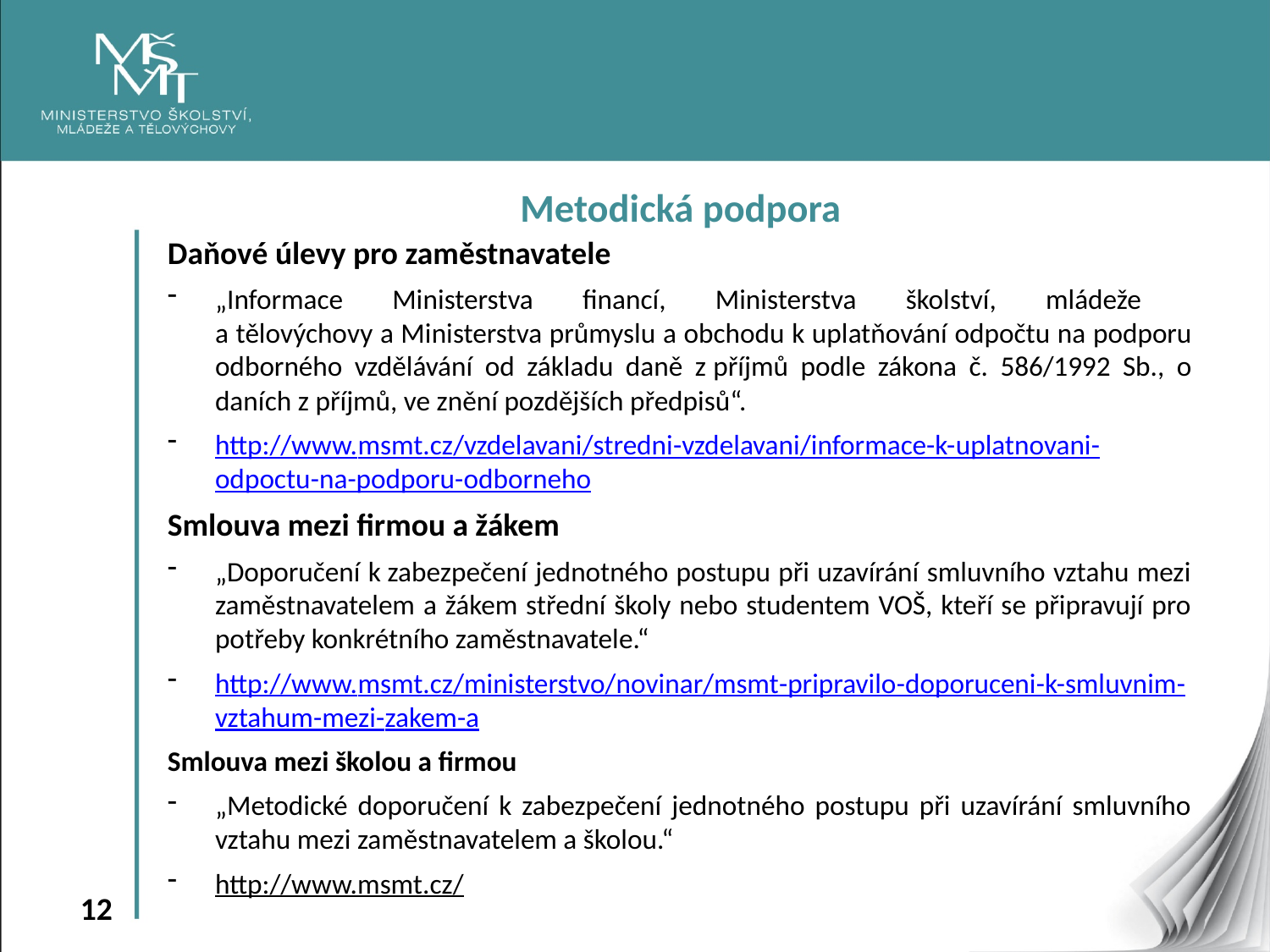

Metodická podpora
Daňové úlevy pro zaměstnavatele
„Informace Ministerstva financí, Ministerstva školství, mládeže
a tělovýchovy a Ministerstva průmyslu a obchodu k uplatňování odpočtu na podporu odborného vzdělávání od základu daně z příjmů podle zákona č. 586/1992 Sb., o daních z příjmů, ve znění pozdějších předpisů“.
http://www.msmt.cz/vzdelavani/stredni-vzdelavani/informace-k-uplatnovani-odpoctu-na-podporu-odborneho
Smlouva mezi firmou a žákem
„Doporučení k zabezpečení jednotného postupu při uzavírání smluvního vztahu mezi zaměstnavatelem a žákem střední školy nebo studentem VOŠ, kteří se připravují pro potřeby konkrétního zaměstnavatele.“
http://www.msmt.cz/ministerstvo/novinar/msmt-pripravilo-doporuceni-k-smluvnim-vztahum-mezi-zakem-a
Smlouva mezi školou a firmou
„Metodické doporučení k zabezpečení jednotného postupu při uzavírání smluvního vztahu mezi zaměstnavatelem a školou.“
http://www.msmt.cz/